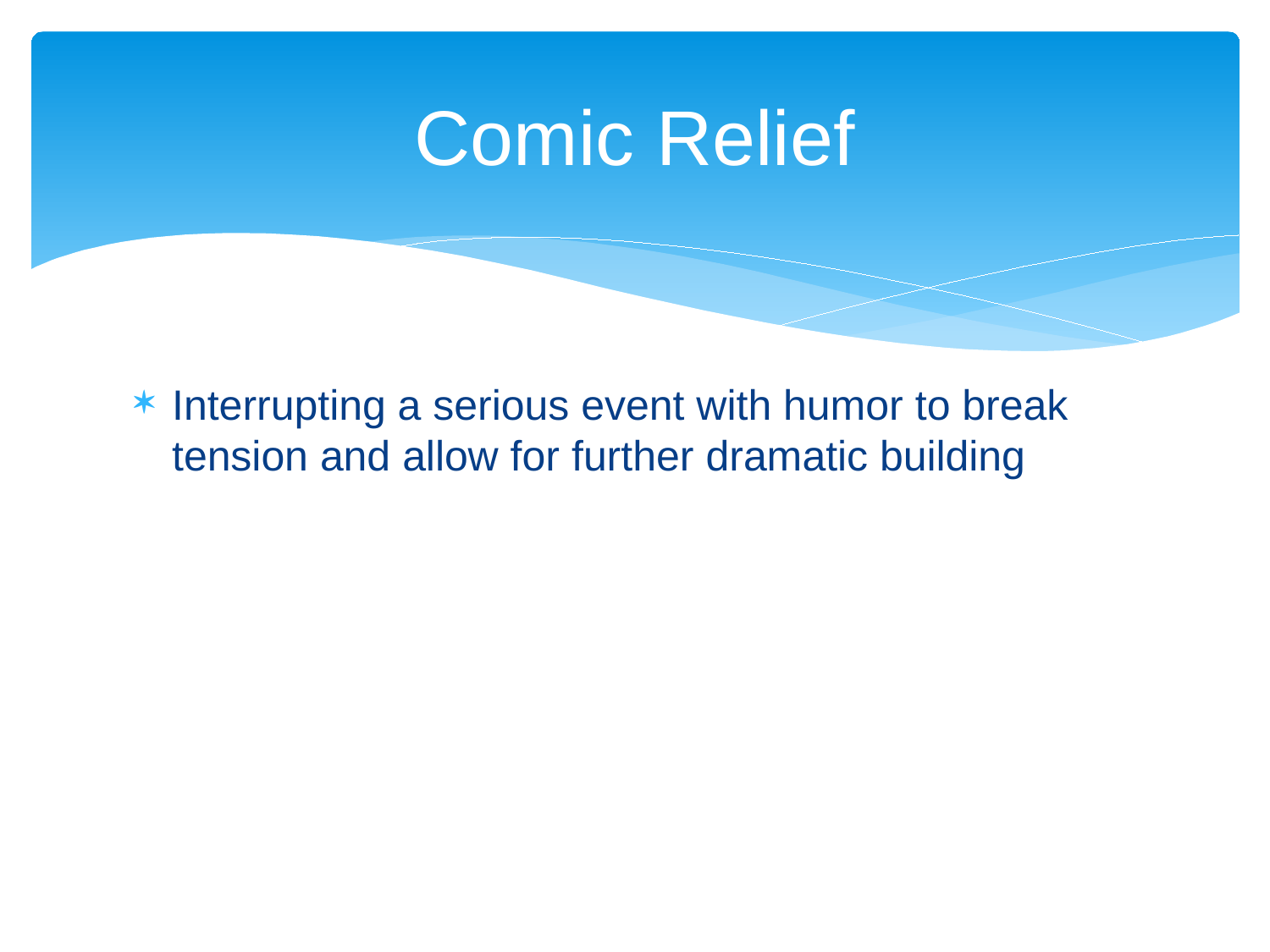

# Comic Relief
Interrupting a serious event with humor to break tension and allow for further dramatic building